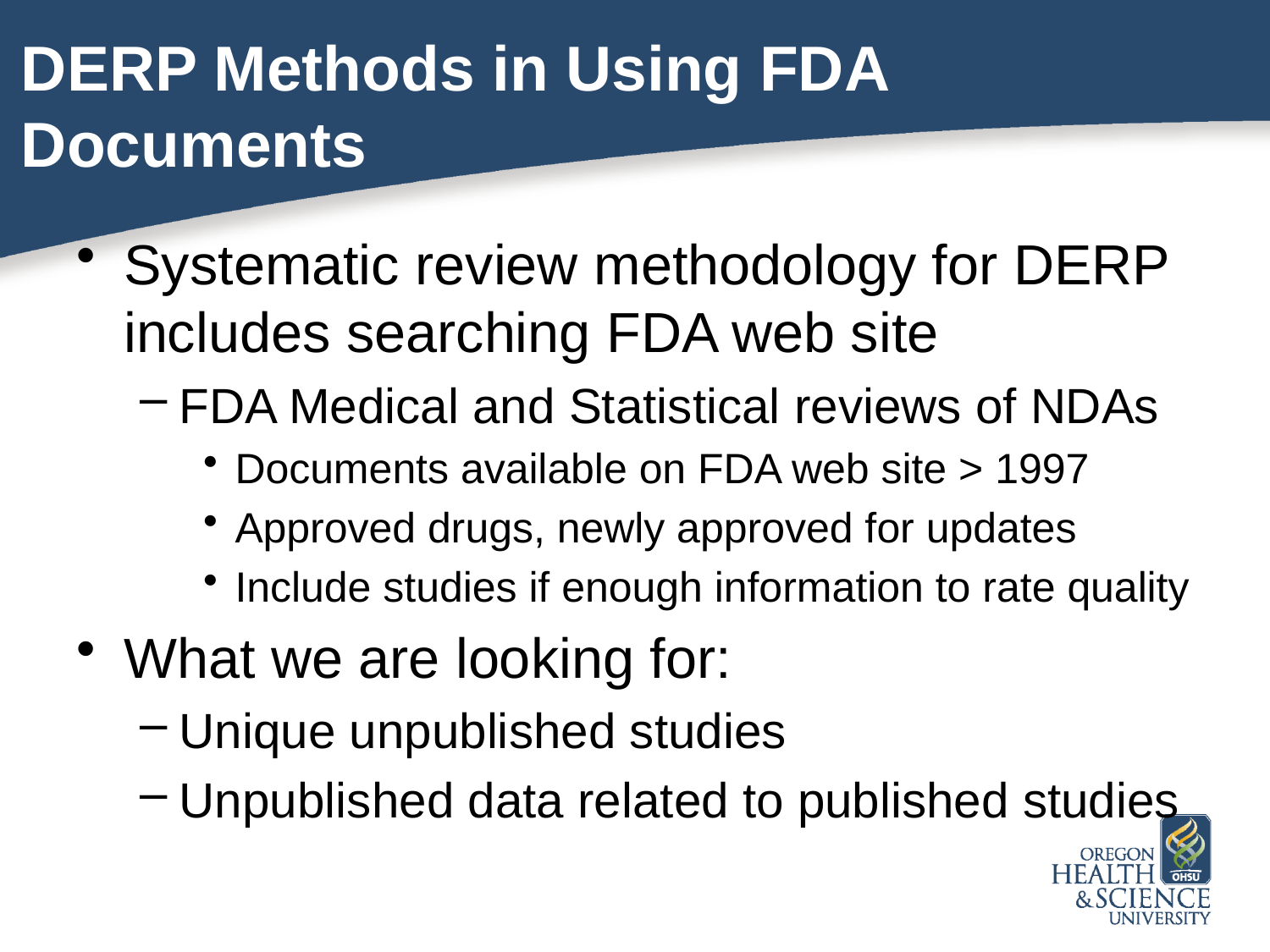

# DERP Methods in Using FDA Documents
Systematic review methodology for DERP includes searching FDA web site
FDA Medical and Statistical reviews of NDAs
Documents available on FDA web site > 1997
Approved drugs, newly approved for updates
Include studies if enough information to rate quality
What we are looking for:
Unique unpublished studies
Unpublished data related to published studies